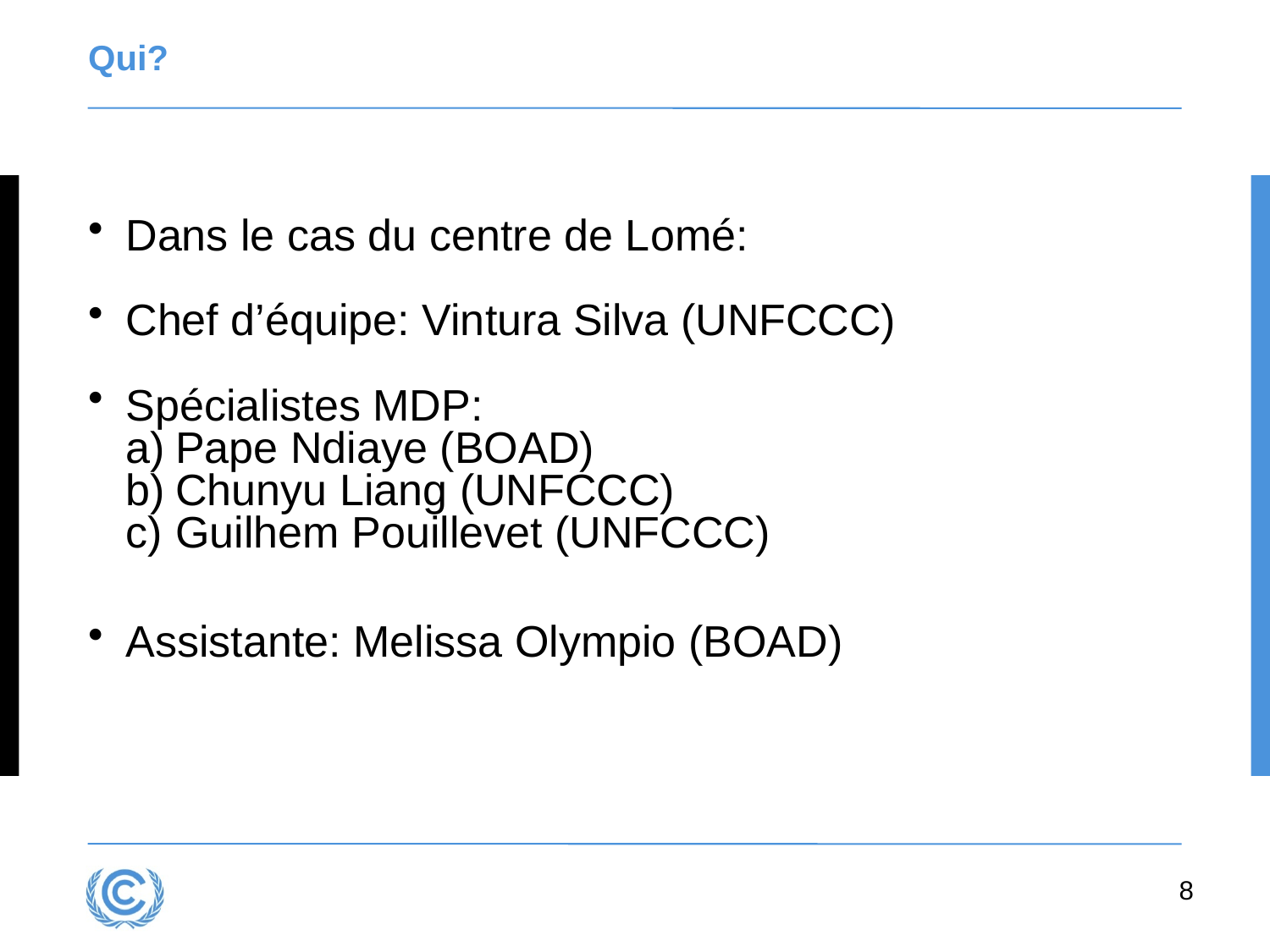

# Qui?

Dans le cas du centre de Lomé:

Chef d’équipe: Vintura Silva (UNFCCC)

Spécialistes MDP:
Pape Ndiaye (BOAD)
Chunyu Liang (UNFCCC)
Guilhem Pouillevet (UNFCCC)

Assistante: Melissa Olympio (BOAD)
8